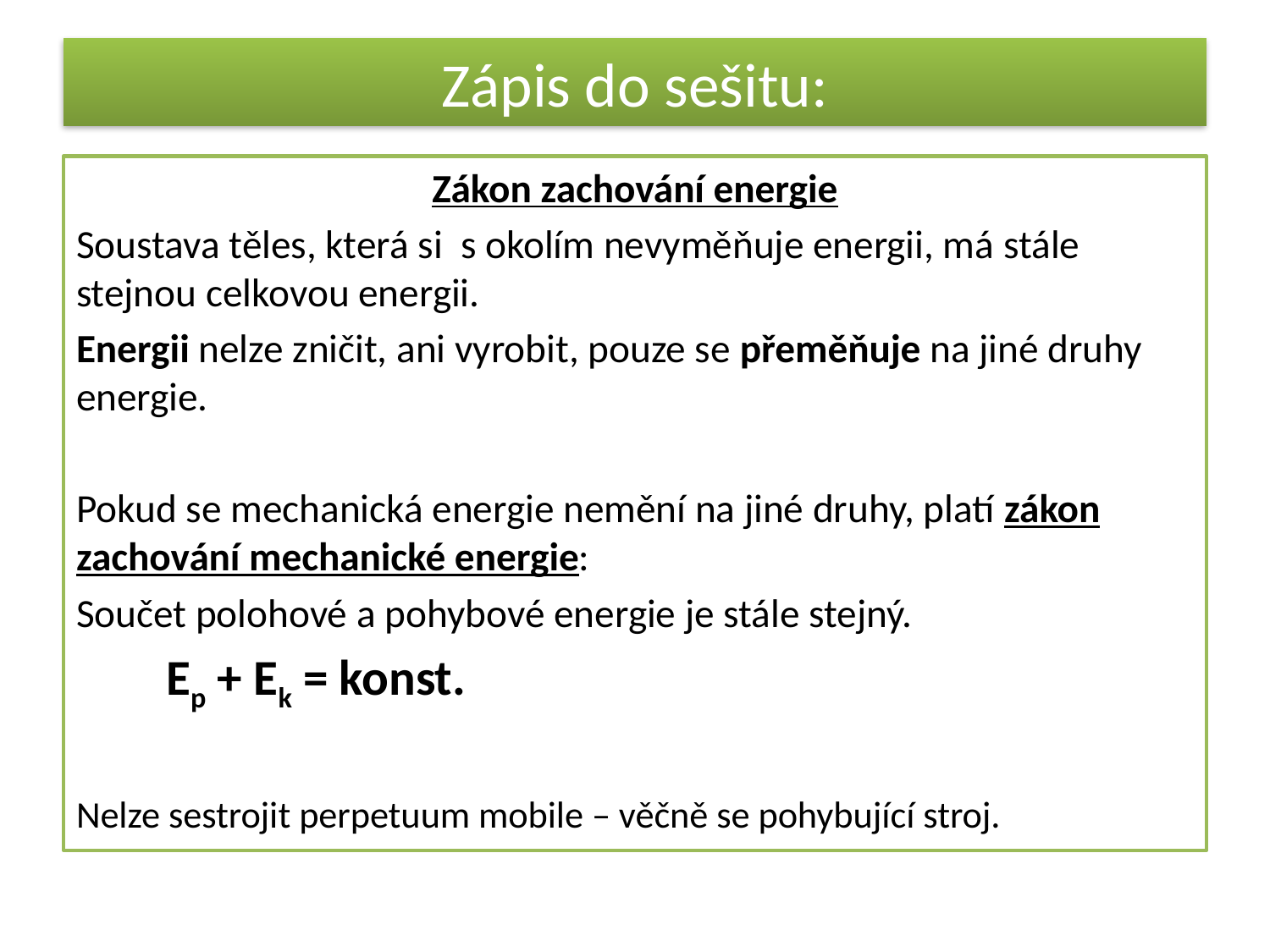

# Zápis do sešitu:
Zákon zachování energie
Soustava těles, která si  s okolím nevyměňuje energii, má stále stejnou celkovou energii.
Energii nelze zničit, ani vyrobit, pouze se přeměňuje na jiné druhy energie.

Pokud se mechanická energie nemění na jiné druhy, platí zákon zachování mechanické energie:
Součet polohové a pohybové energie je stále stejný.
			Ep + Ek = konst.

Nelze sestrojit perpetuum mobile – věčně se pohybující stroj.